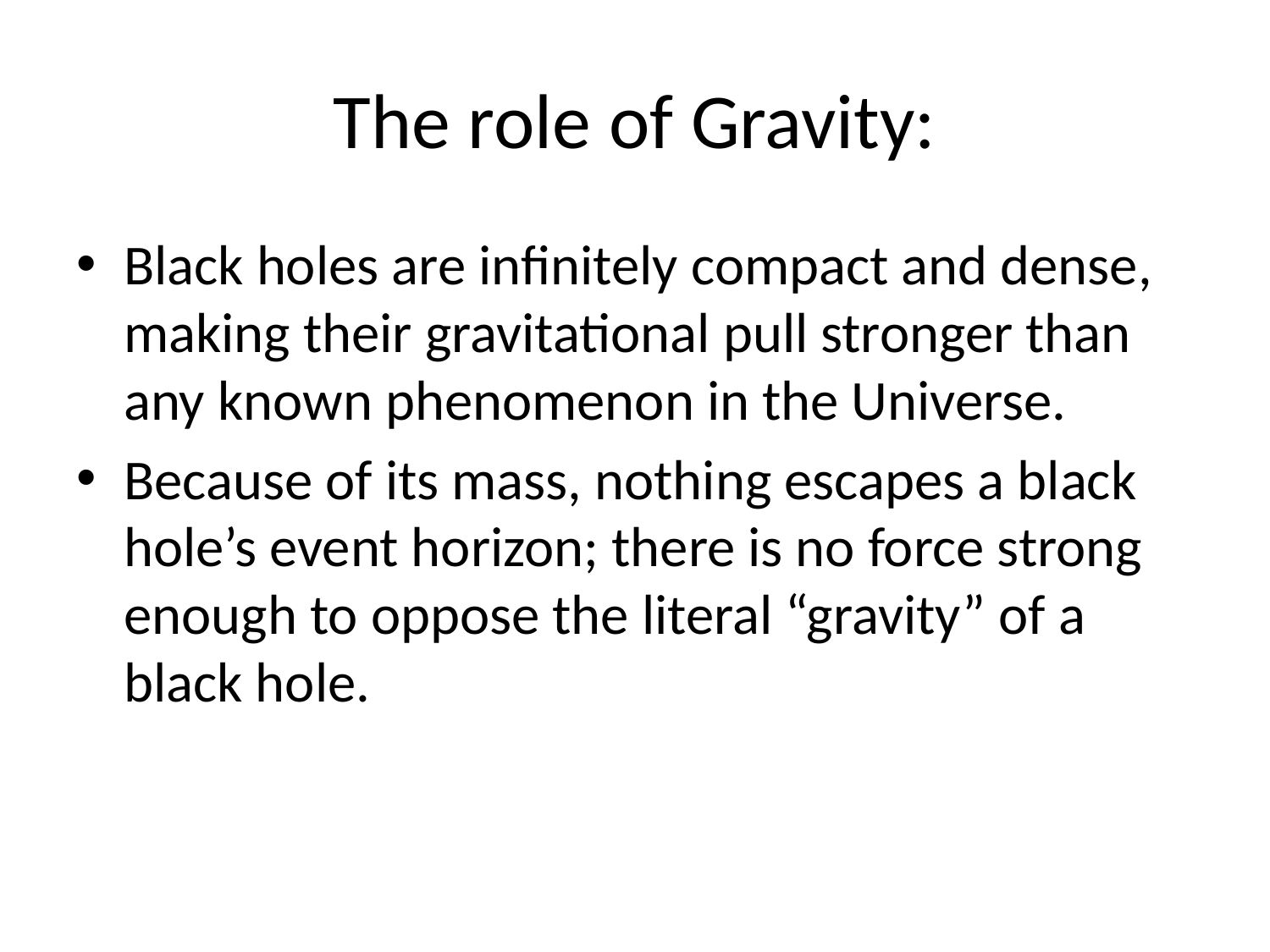

# The role of Gravity:
Black holes are infinitely compact and dense, making their gravitational pull stronger than any known phenomenon in the Universe.
Because of its mass, nothing escapes a black hole’s event horizon; there is no force strong enough to oppose the literal “gravity” of a black hole.